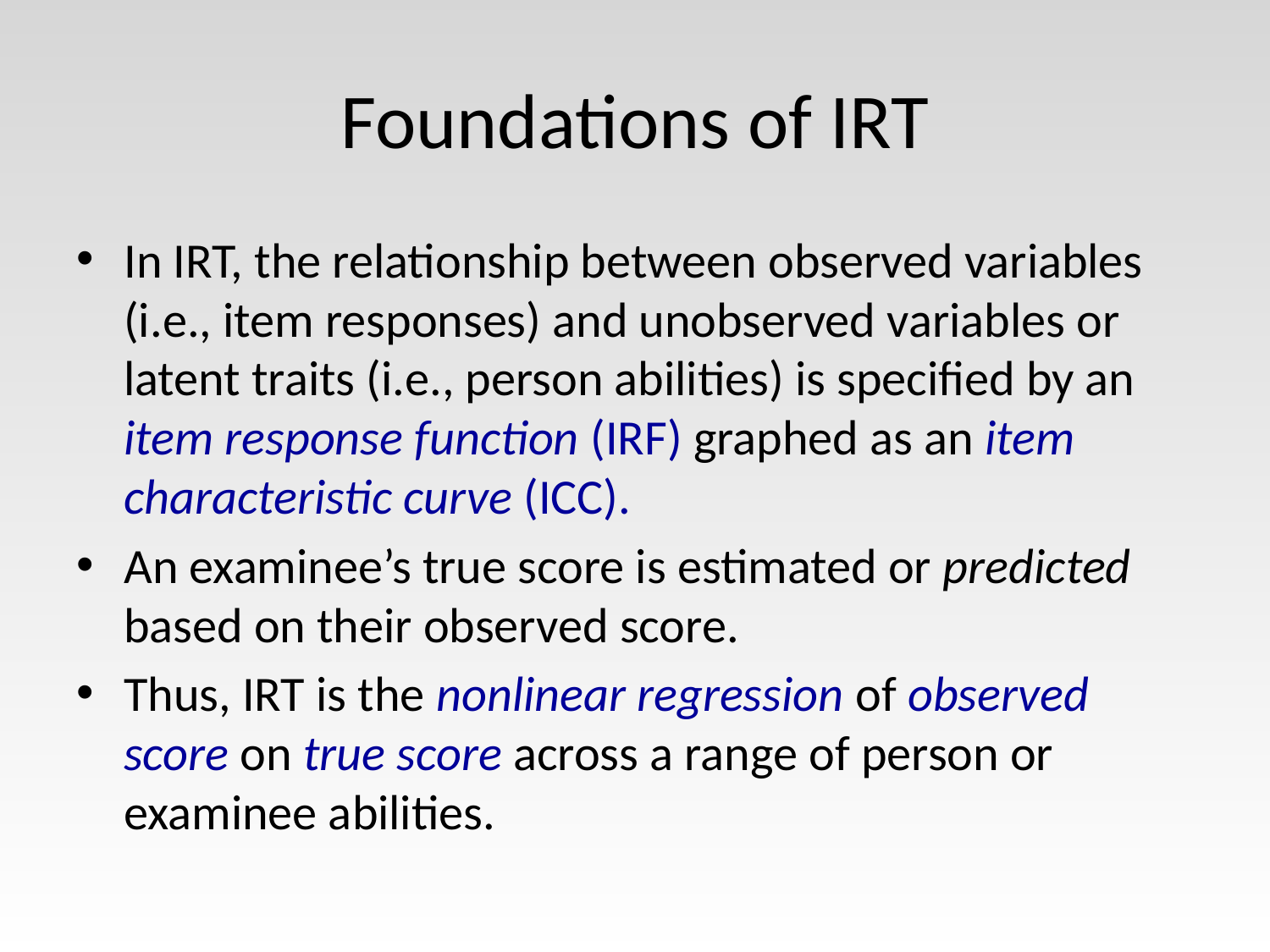

# Foundations of IRT
In IRT, the relationship between observed variables (i.e., item responses) and unobserved variables or latent traits (i.e., person abilities) is specified by an item response function (IRF) graphed as an item characteristic curve (ICC).
An examinee’s true score is estimated or predicted based on their observed score.
Thus, IRT is the nonlinear regression of observed score on true score across a range of person or examinee abilities.